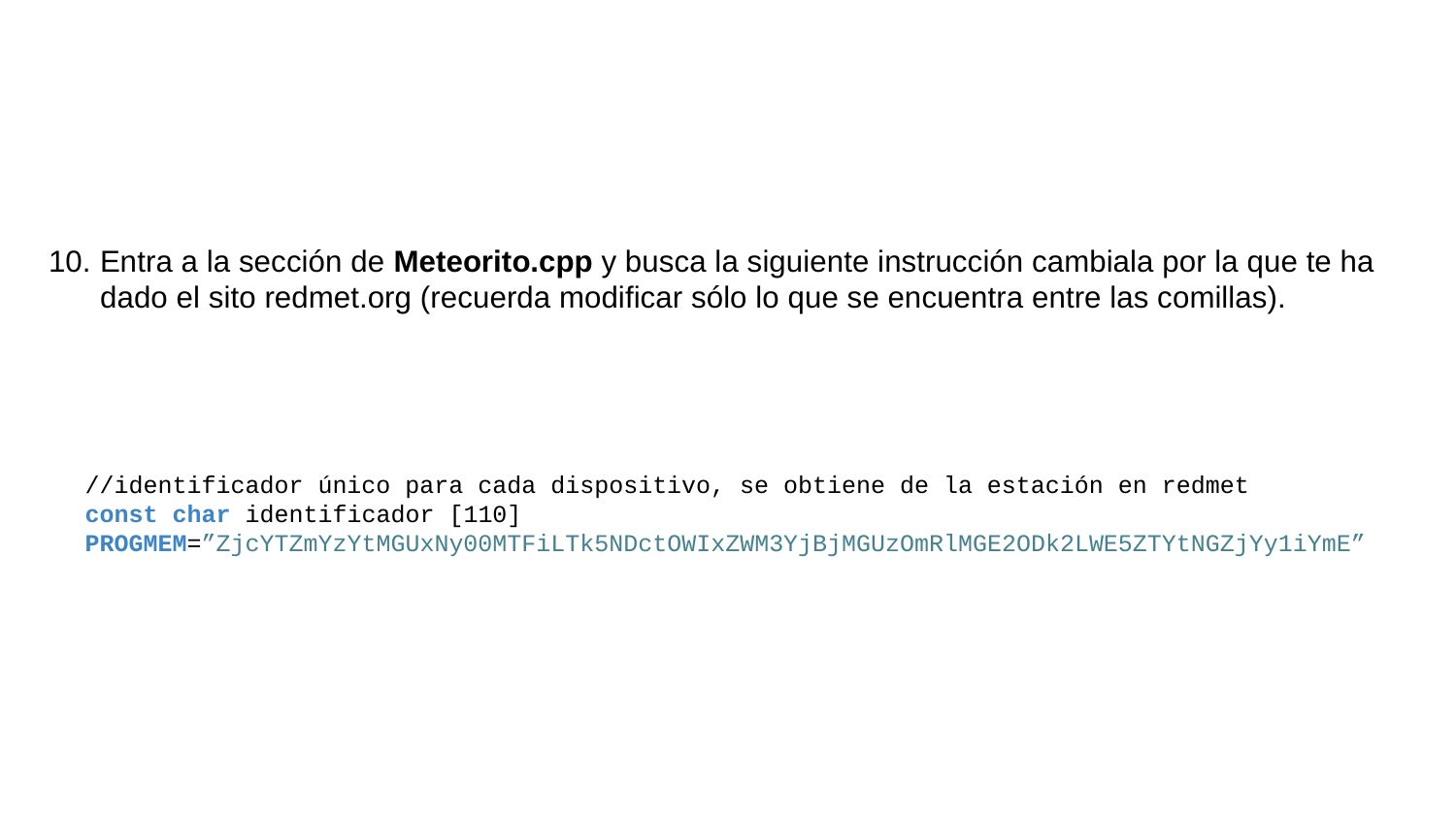

Entra a la sección de Meteorito.cpp y busca la siguiente instrucción cambiala por la que te ha dado el sito redmet.org (recuerda modificar sólo lo que se encuentra entre las comillas).

//identificador único para cada dispositivo, se obtiene de la estación en redmet
const char identificador [110] PROGMEM=”ZjcYTZmYzYtMGUxNy00MTFiLTk5NDctOWIxZWM3YjBjMGUzOmRlMGE2ODk2LWE5ZTYtNGZjYy1iYmE”